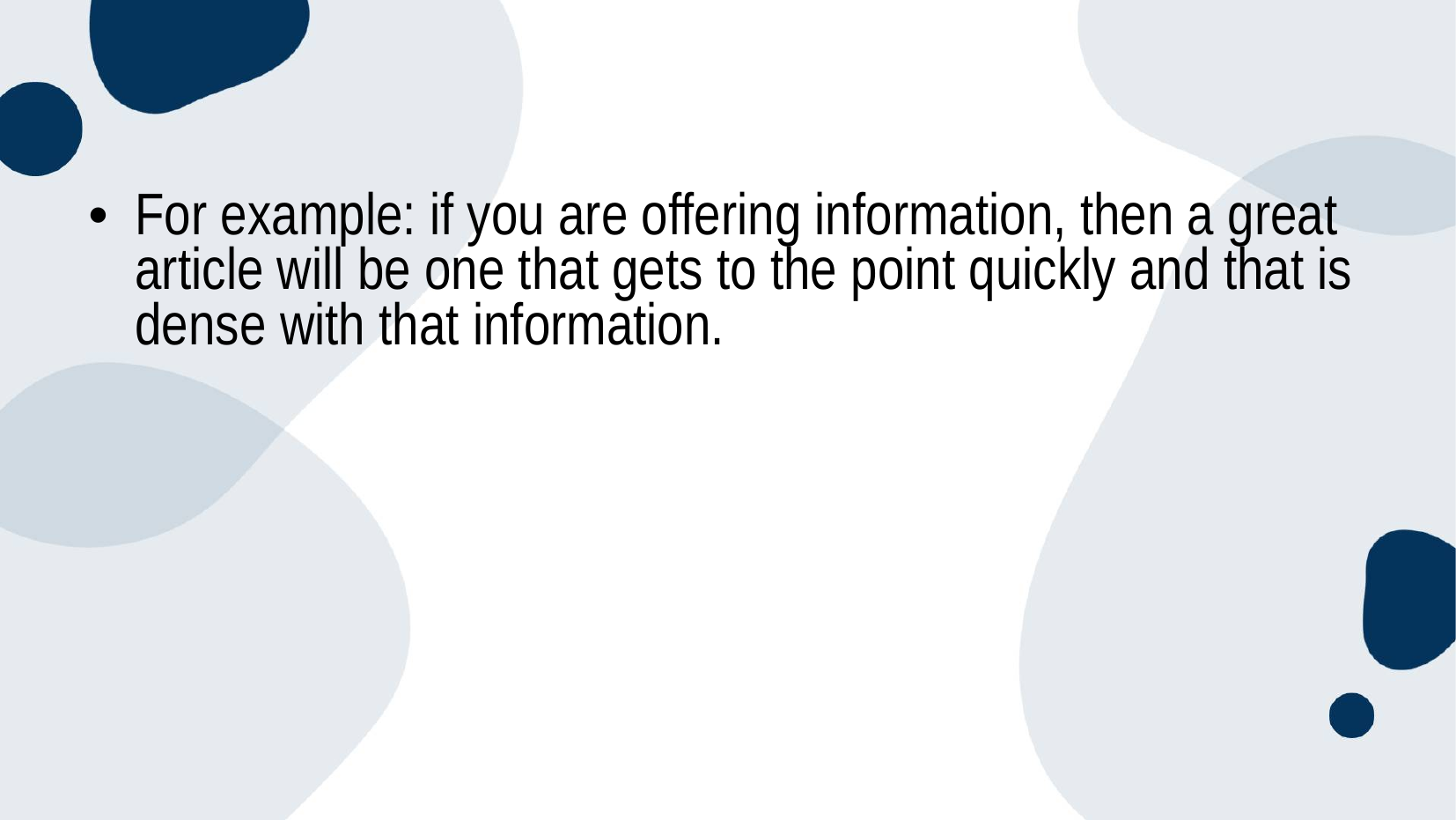

For example: if you are offering information, then a great article will be one that gets to the point quickly and that is dense with that information.